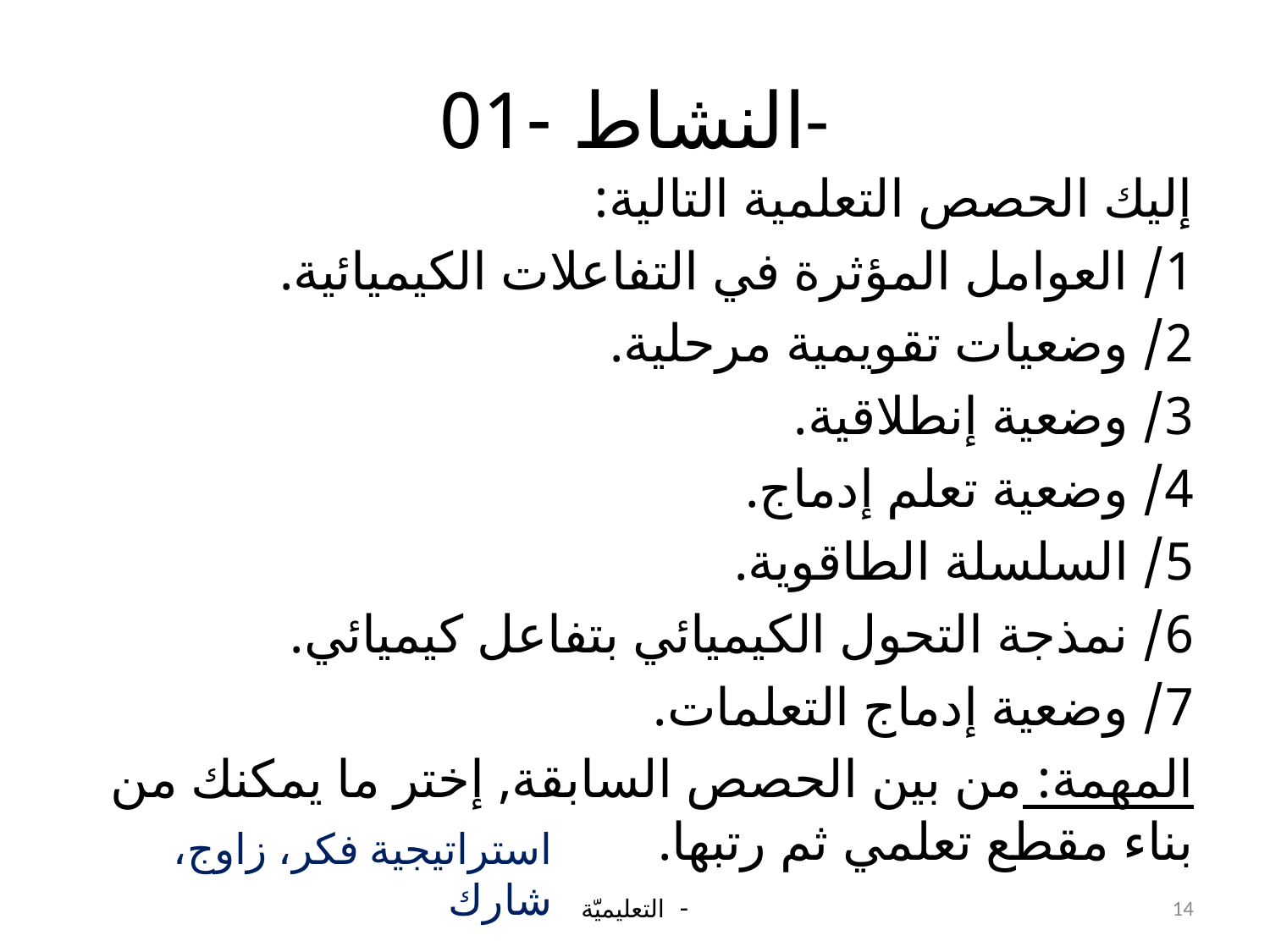

# النشاط -01-
إليك الحصص التعلمية التالية:
1/ العوامل المؤثرة في التفاعلات الكيميائية.
2/ وضعيات تقويمية مرحلية.
3/ وضعية إنطلاقية.
4/ وضعية تعلم إدماج.
5/ السلسلة الطاقوية.
6/ نمذجة التحول الكيميائي بتفاعل كيميائي.
7/ وضعية إدماج التعلمات.
المهمة: من بين الحصص السابقة, إختر ما يمكنك من بناء مقطع تعلمي ثم رتبها.
استراتيجية فكر، زاوج، شارك
التعليميّة  -
14